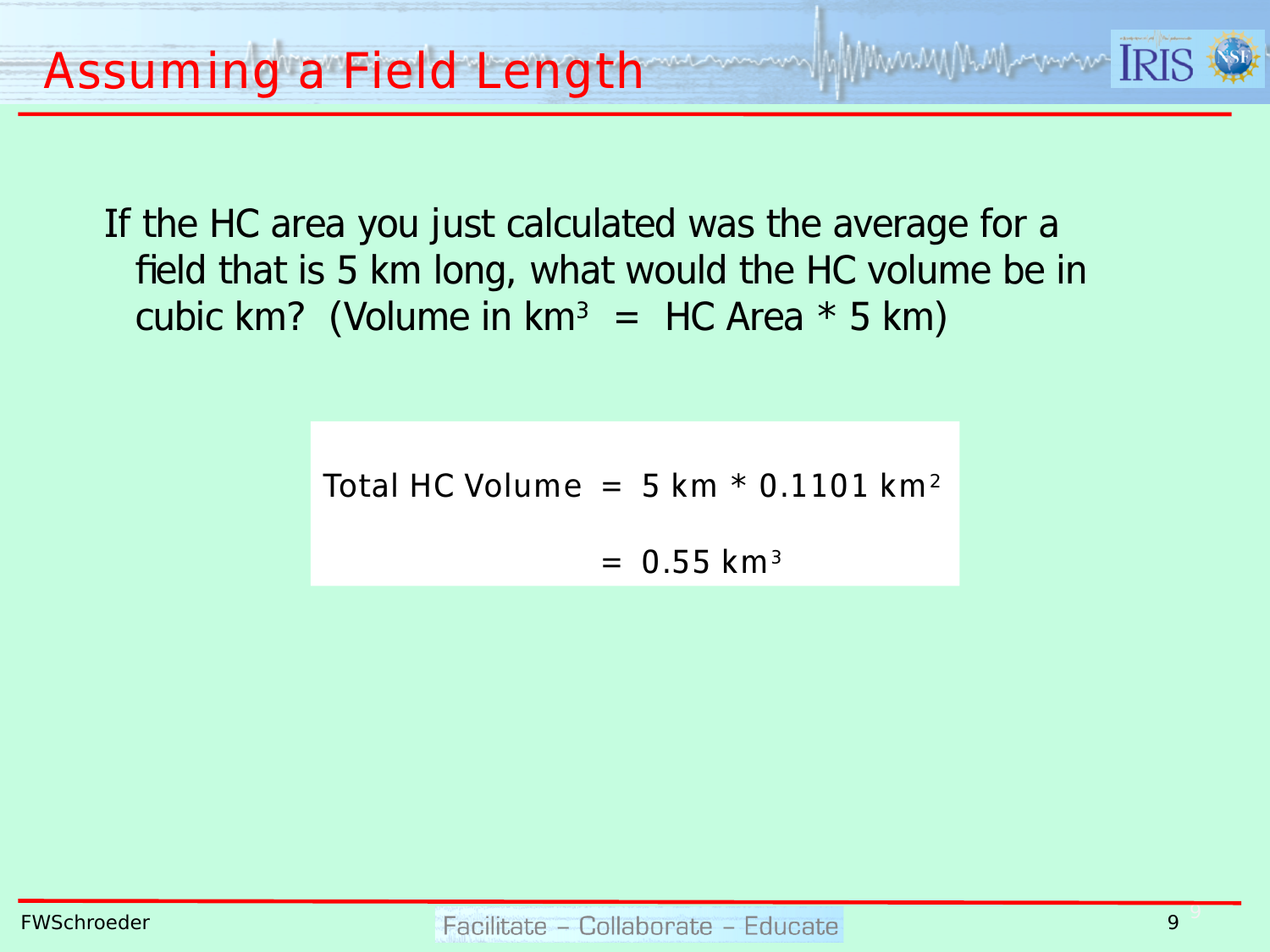

# Assuming a Field Length
If the HC area you just calculated was the average for a field that is 5 km long, what would the HC volume be in cubic km?  (Volume in km3  =  HC Area * 5 km)
Total HC Volume	=	5 km * 0.1101 km2
	=	0.55 km3